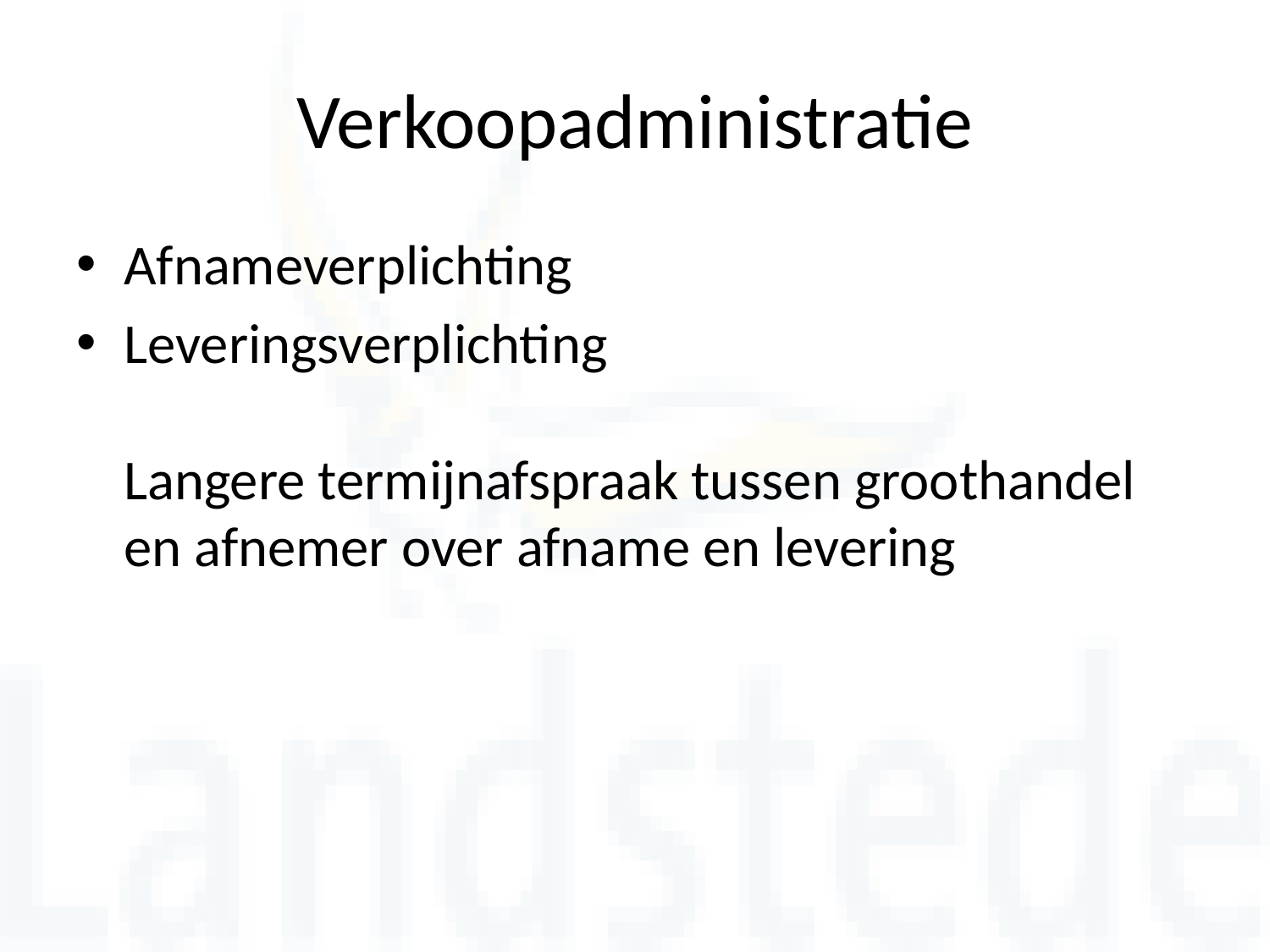

# Verkoopadministratie
Afnameverplichting
Leveringsverplichting
Langere termijnafspraak tussen groothandel en afnemer over afname en levering